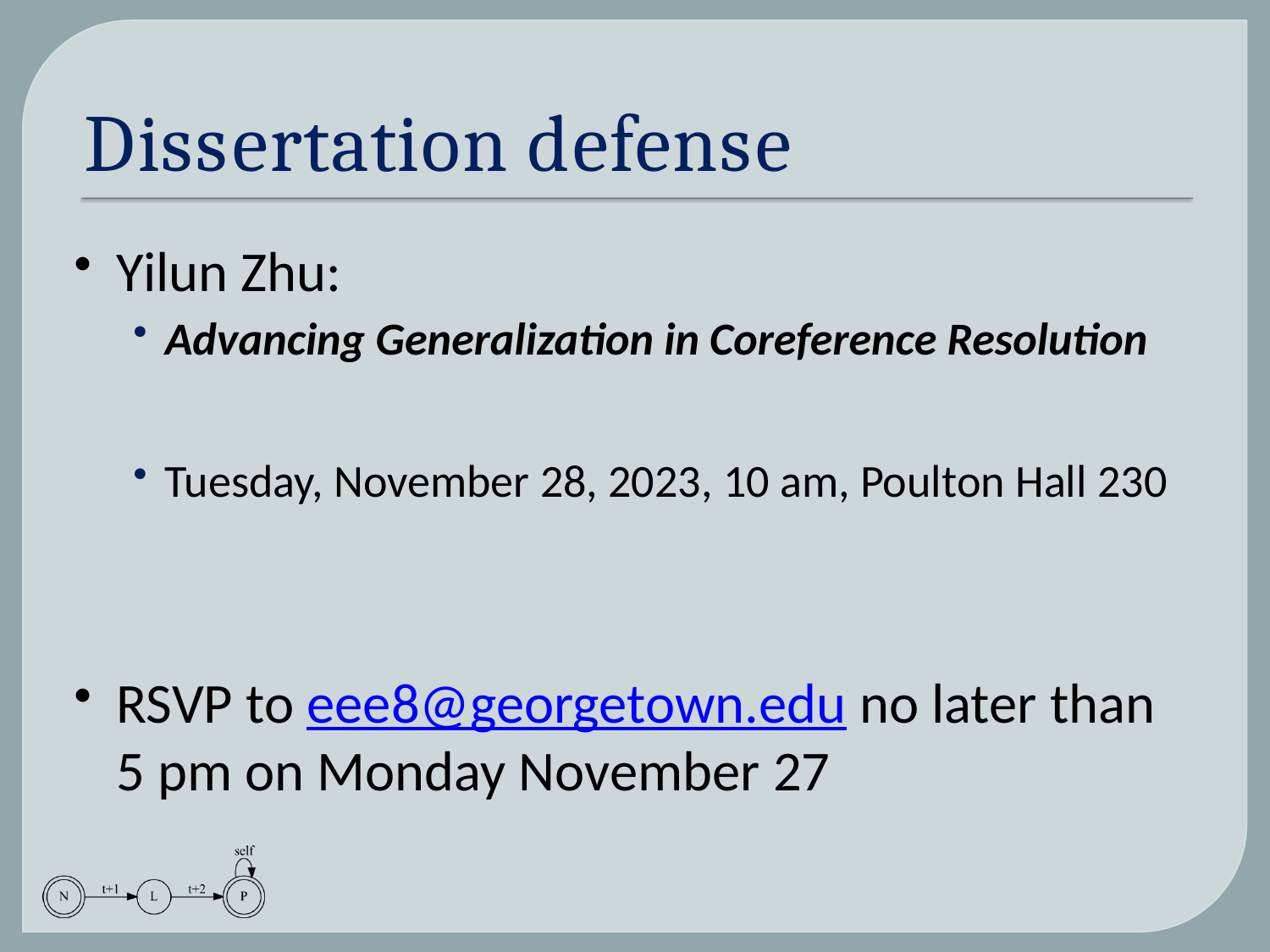

# Dissertation defense
Yilun Zhu:
Advancing Generalization in Coreference Resolution

Tuesday, November 28, 2023, 10 am, Poulton Hall 230

RSVP to eee8@georgetown.edu no later than 5 pm on Monday November 27